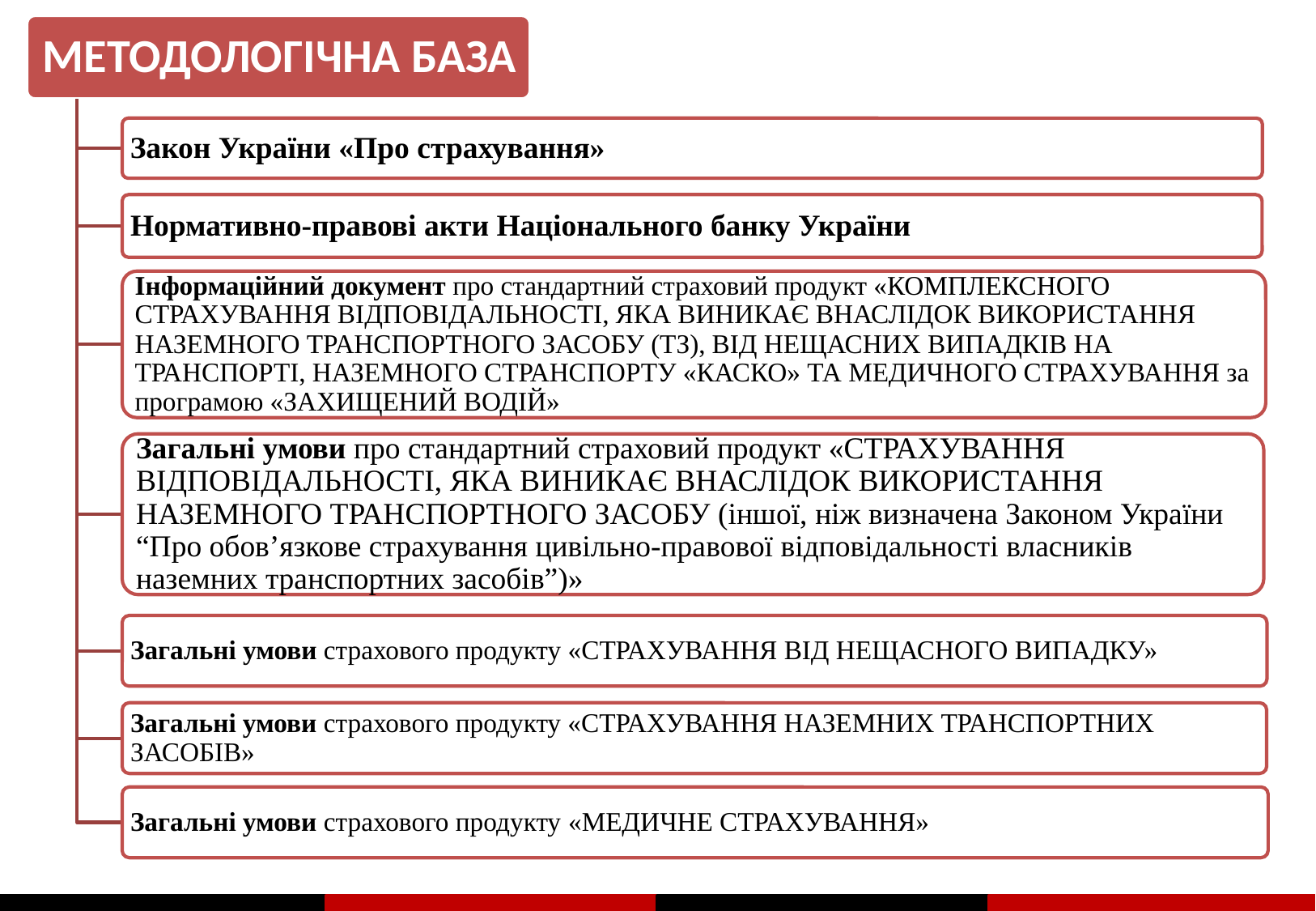

МЕТОДОЛОГІЧНА БАЗА
Закон України «Про страхування»
Інформаційний документ про стандартний страховий продукт «КОМПЛЕКСНОГО СТРАХУВАННЯ ВІДПОВІДАЛЬНОСТІ, ЯКА ВИНИКАЄ ВНАСЛІДОК ВИКОРИСТАННЯ НАЗЕМНОГО ТРАНСПОРТНОГО ЗАСОБУ (ТЗ), ВІД НЕЩАСНИХ ВИПАДКІВ НА ТРАНСПОРТІ, НАЗЕМНОГО СТРАНСПОРТУ «КАСКО» ТА МЕДИЧНОГО СТРАХУВАННЯ за програмою «ЗАХИЩЕНИЙ ВОДІЙ»
Нормативно-правові акти Національного банку України
Загальні умови про стандартний страховий продукт «СТРАХУВАННЯ ВІДПОВІДАЛЬНОСТІ, ЯКА ВИНИКАЄ ВНАСЛІДОК ВИКОРИСТАННЯ НАЗЕМНОГО ТРАНСПОРТНОГО ЗАСОБУ (іншої, ніж визначена Законом України “Про обов’язкове страхування цивільно-правової відповідальності власників наземних транспортних засобів”)»
Загальні умови страхового продукту «СТРАХУВАННЯ ВІД НЕЩАСНОГО ВИПАДКУ»
Загальні умови страхового продукту «СТРАХУВАННЯ НАЗЕМНИХ ТРАНСПОРТНИХ ЗАСОБІВ»
Загальні умови страхового продукту «МЕДИЧНЕ СТРАХУВАННЯ»